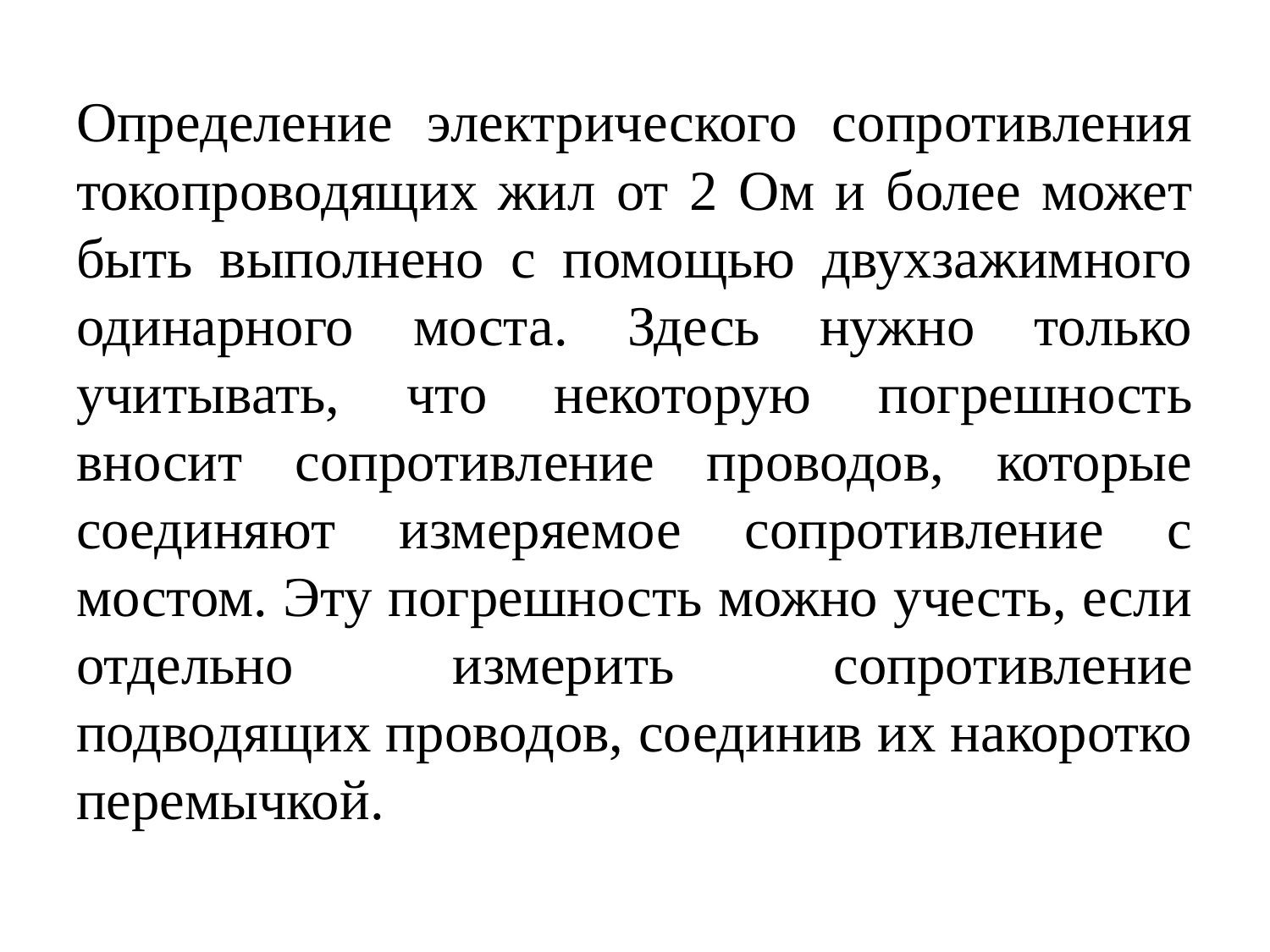

#
Определение электрического сопротивления токопроводящих жил от 2 Ом и более может быть выполнено с помощью двухзажимного одинарного моста. Здесь нужно только учитывать, что некоторую погрешность вносит сопротивление проводов, которые соединяют измеряемое сопротивление с мостом. Эту погрешность можно учесть, если отдельно измерить сопротивление подводящих проводов, соединив их накоротко перемычкой.